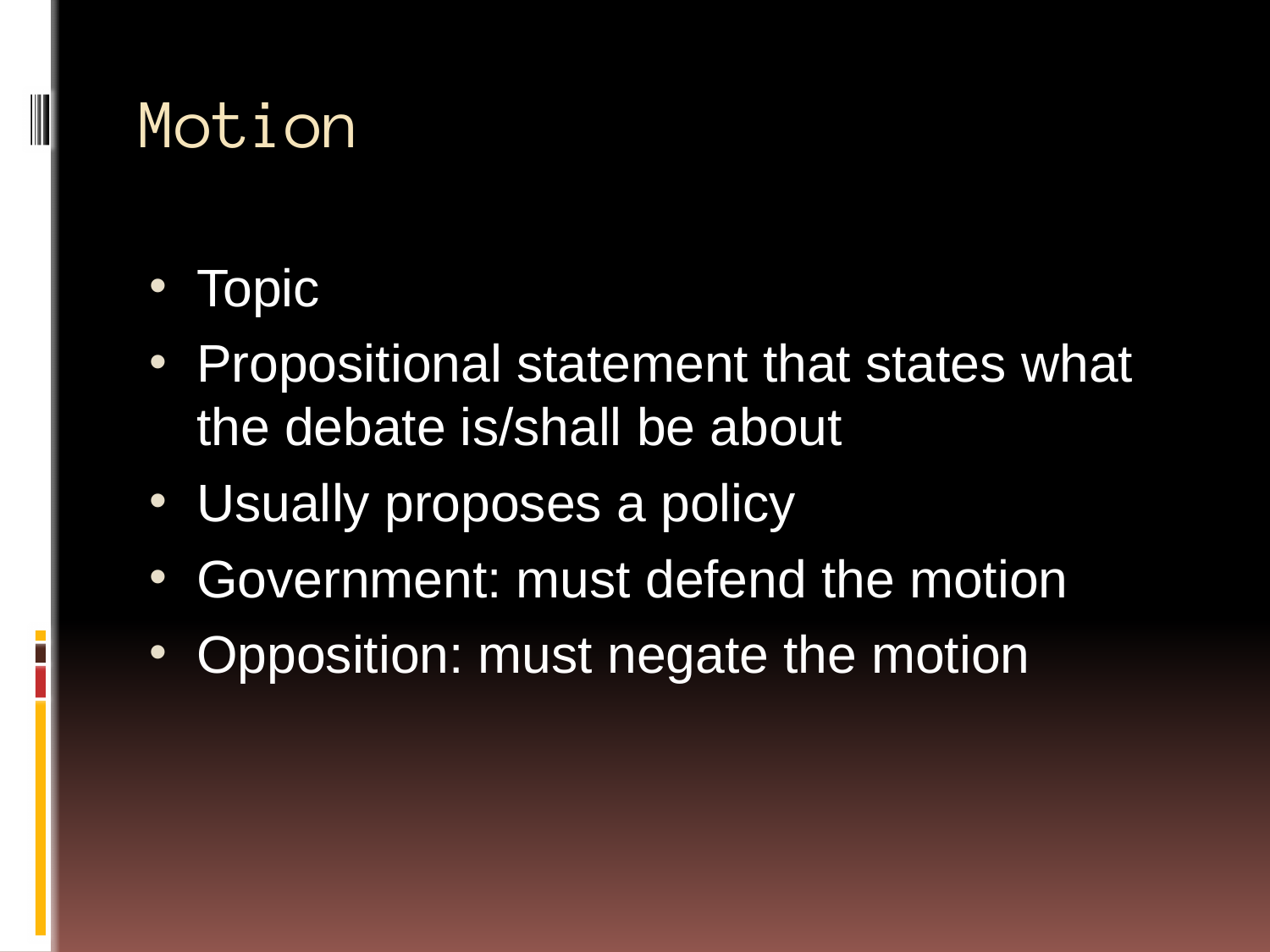

# Motion
Topic
Propositional statement that states what the debate is/shall be about
Usually proposes a policy
Government: must defend the motion
Opposition: must negate the motion